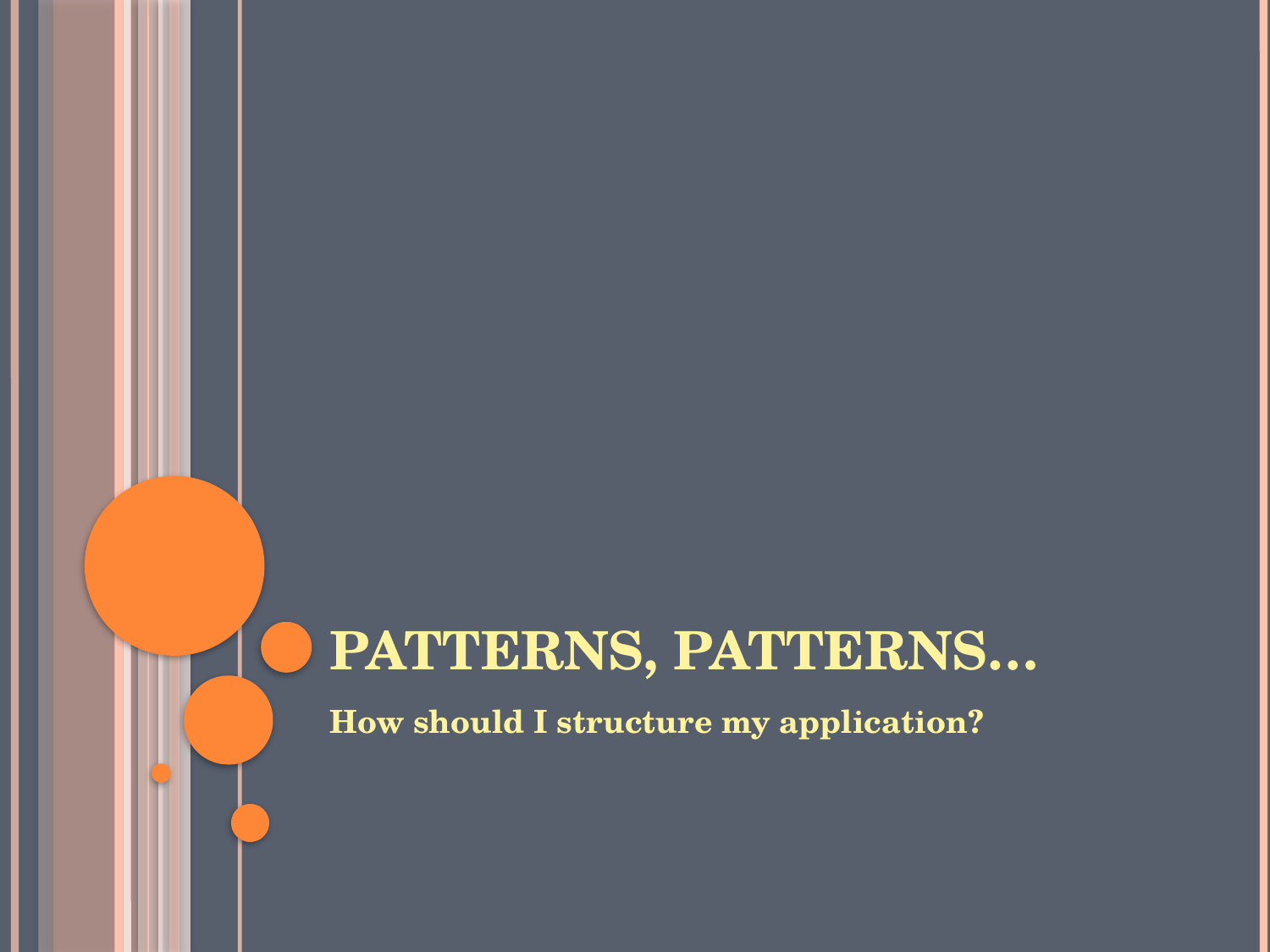

# Patterns, Patterns…
How should I structure my application?